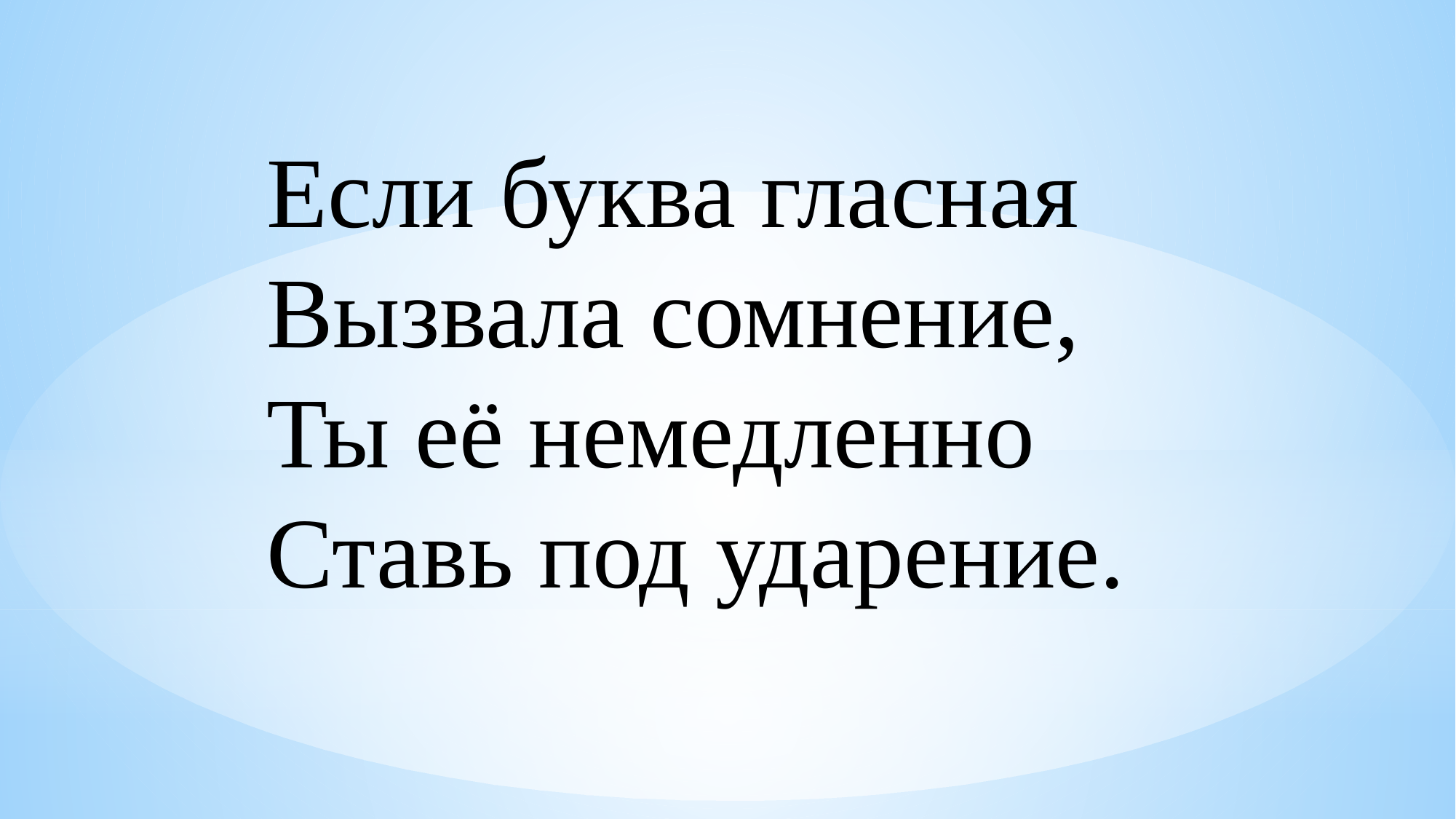

Если буква гласная
Вызвала сомнение,
Ты её немедленно
Ставь под ударение.